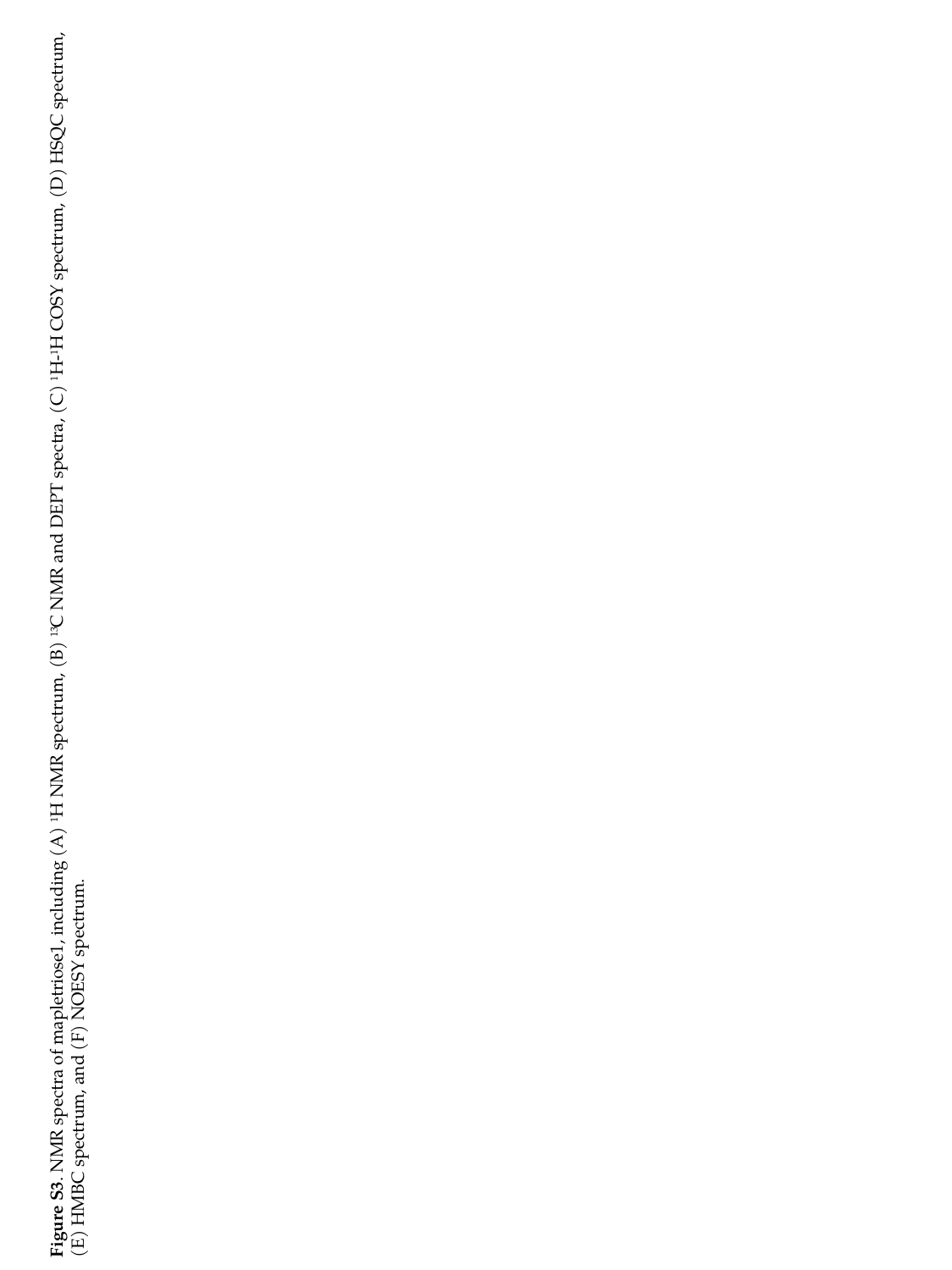

Figure S3. NMR spectra of mapletriose1, including (A) 1H NMR spectrum, (B) 13C NMR and DEPT spectra, (C) 1H-1H COSY spectrum, (D) HSQC spectrum, (E) HMBC spectrum, and (F) NOESY spectrum.